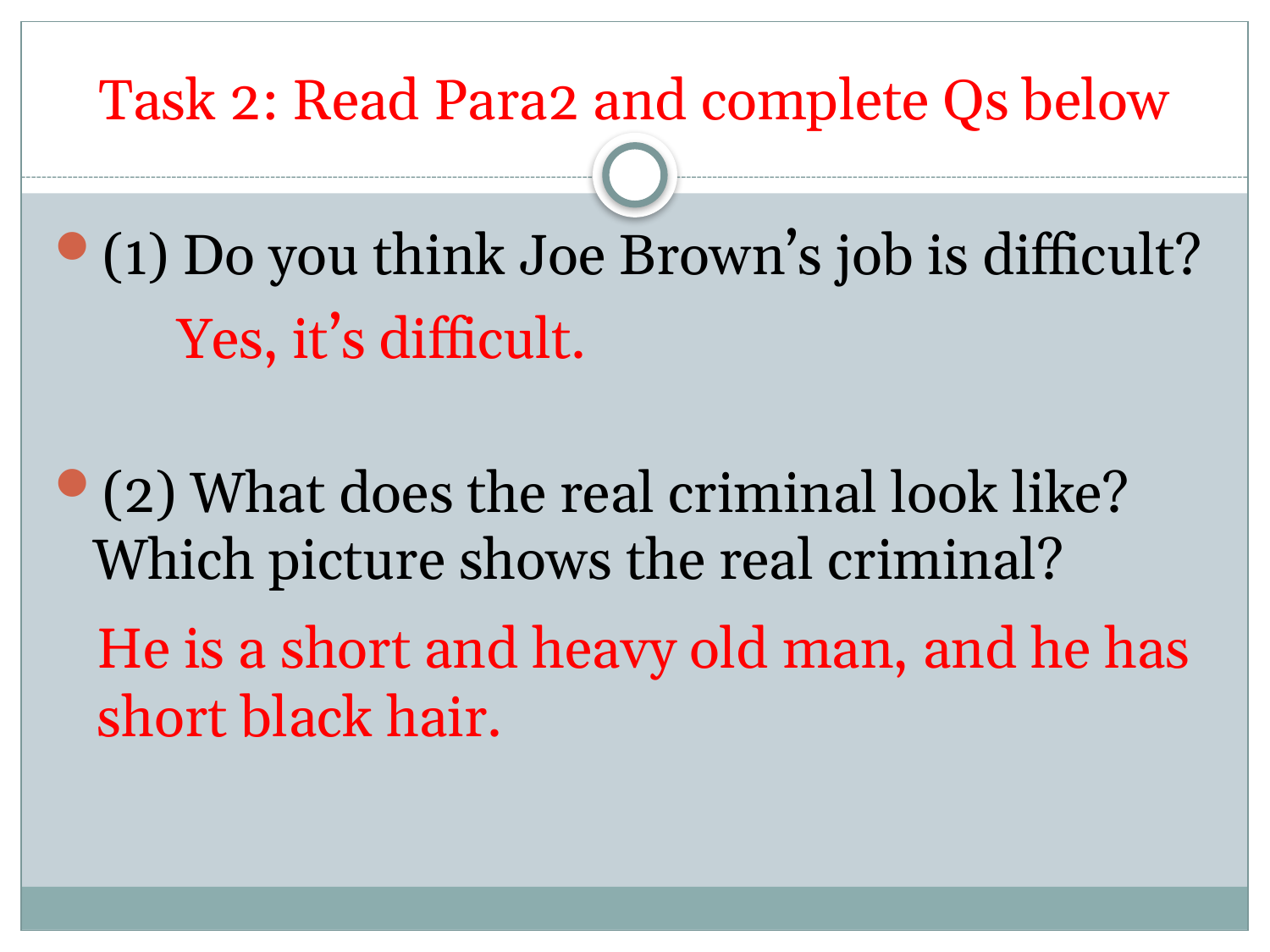

# Task 2: Read Para2 and complete Qs below
(1) Do you think Joe Brown’s job is difficult?

(2) What does the real criminal look like?  Which picture shows the real criminal?

Yes, it’s difficult.
He is a short and heavy old man, and he has short black hair.